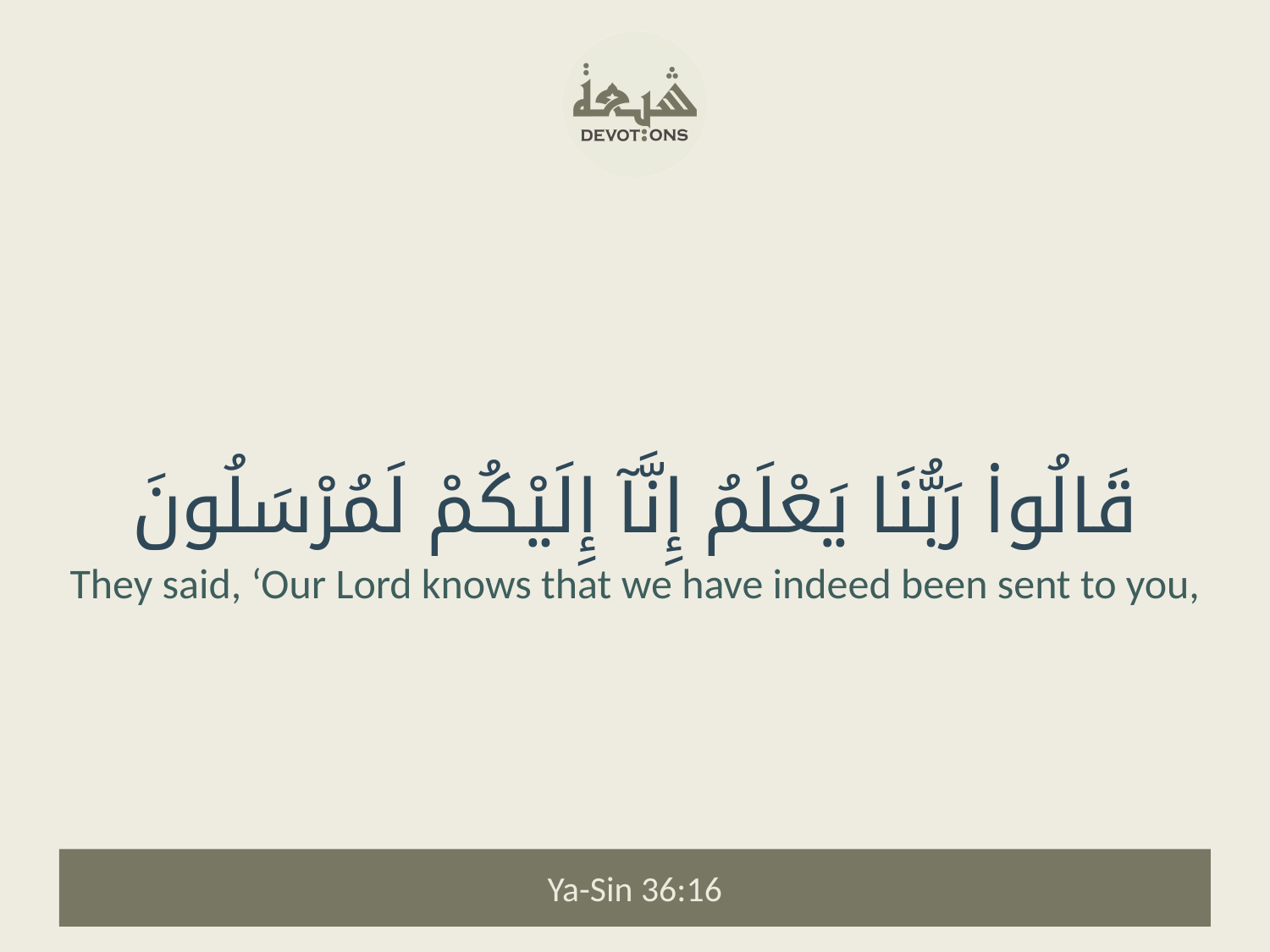

قَالُوا۟ رَبُّنَا يَعْلَمُ إِنَّآ إِلَيْكُمْ لَمُرْسَلُونَ
They said, ‘Our Lord knows that we have indeed been sent to you,
Ya-Sin 36:16